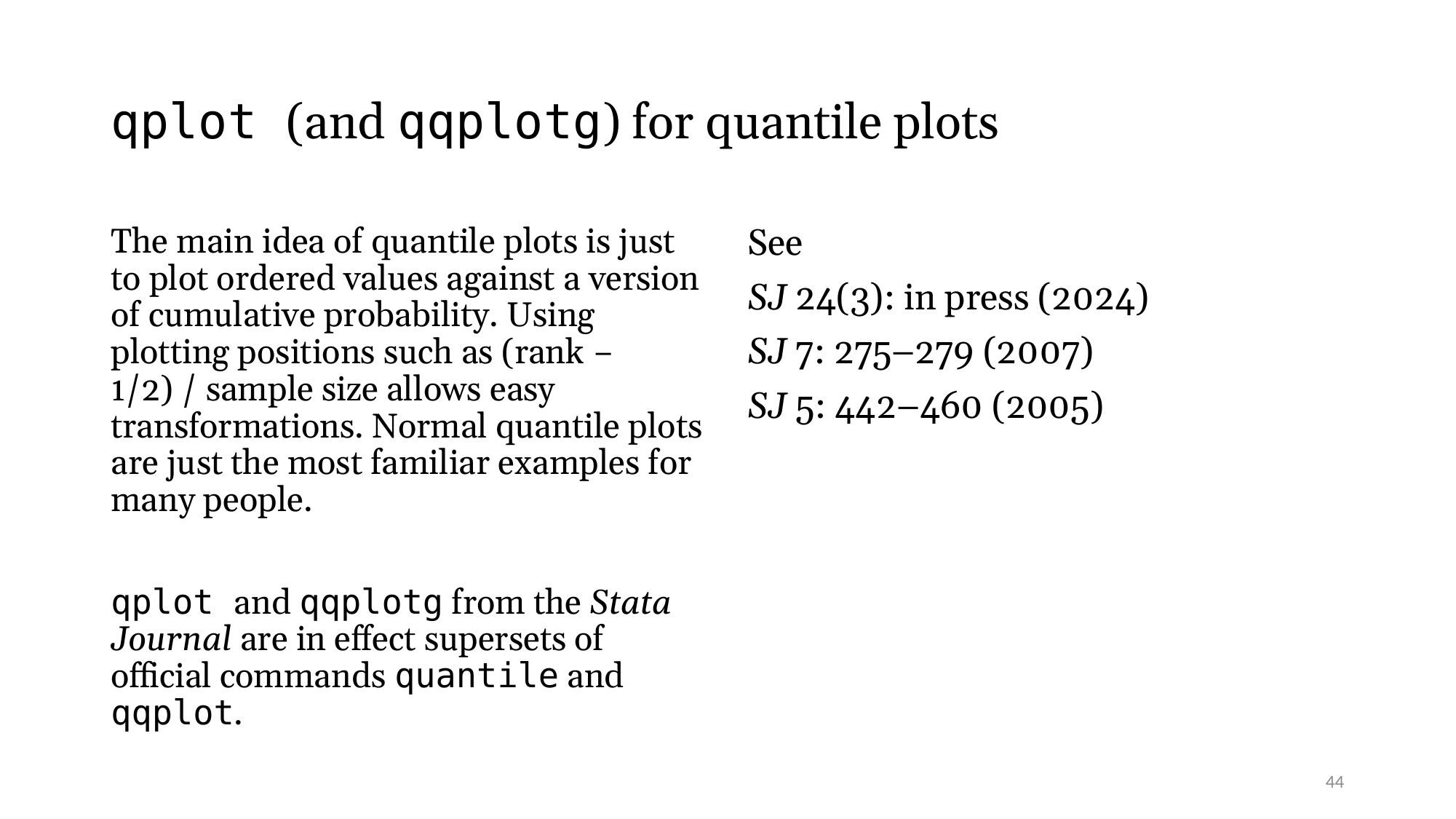

# qplot (and qqplotg) for quantile plots
The main idea of quantile plots is just to plot ordered values against a version of cumulative probability. Using plotting positions such as (rank − 1/2) / sample size allows easy transformations. Normal quantile plots are just the most familiar examples for many people.

qplot and qqplotg from the Stata Journal are in effect supersets of official commands quantile and qqplot.
See
SJ 24(3): in press (2024)
SJ 7: 275–279 (2007)
SJ 5: 442–460 (2005)
44